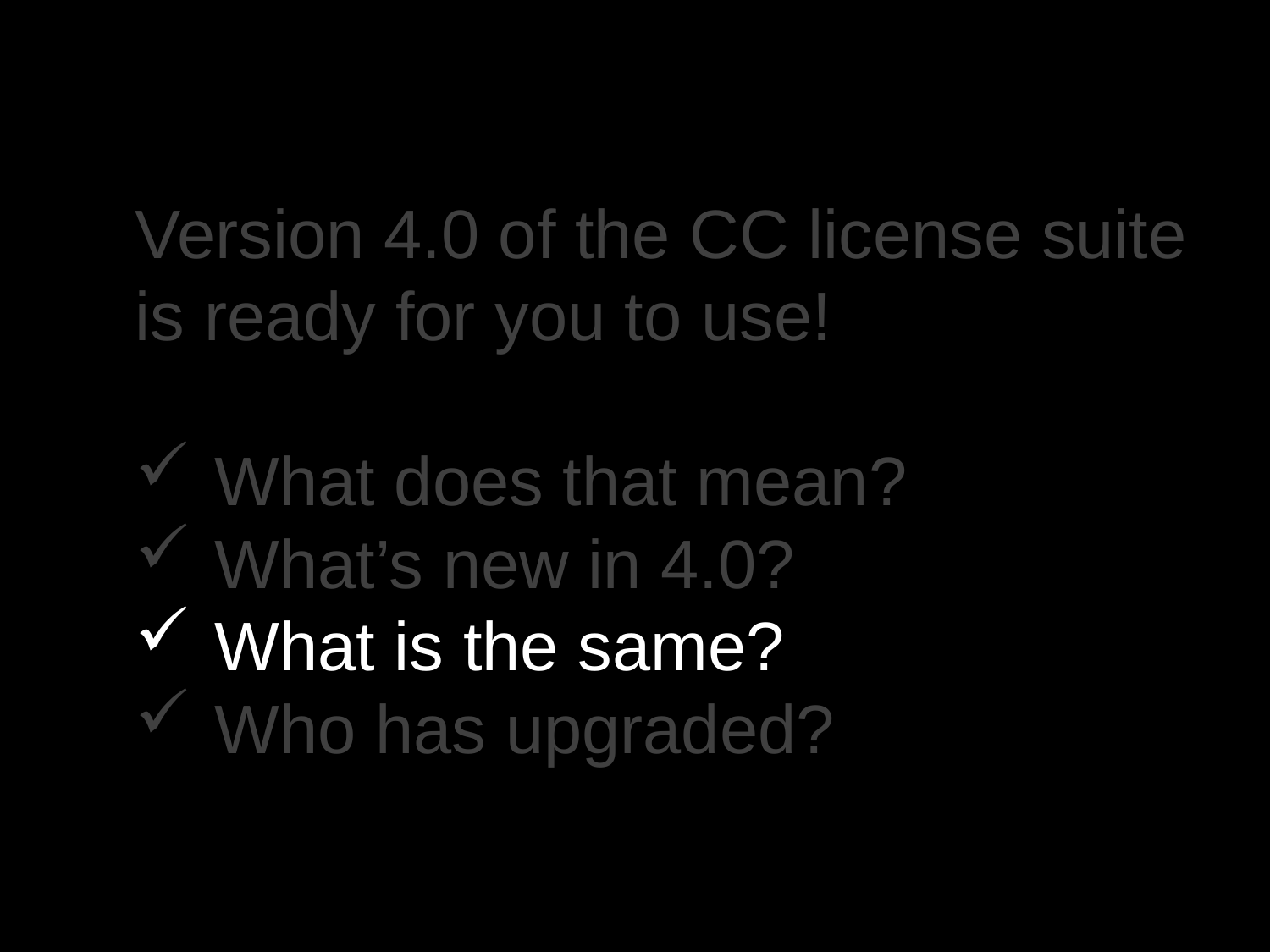

Version 4.0 of the CC license suite is ready for you to use!

What does that mean?
What’s new in 4.0?
What is the same?
Who has upgraded?